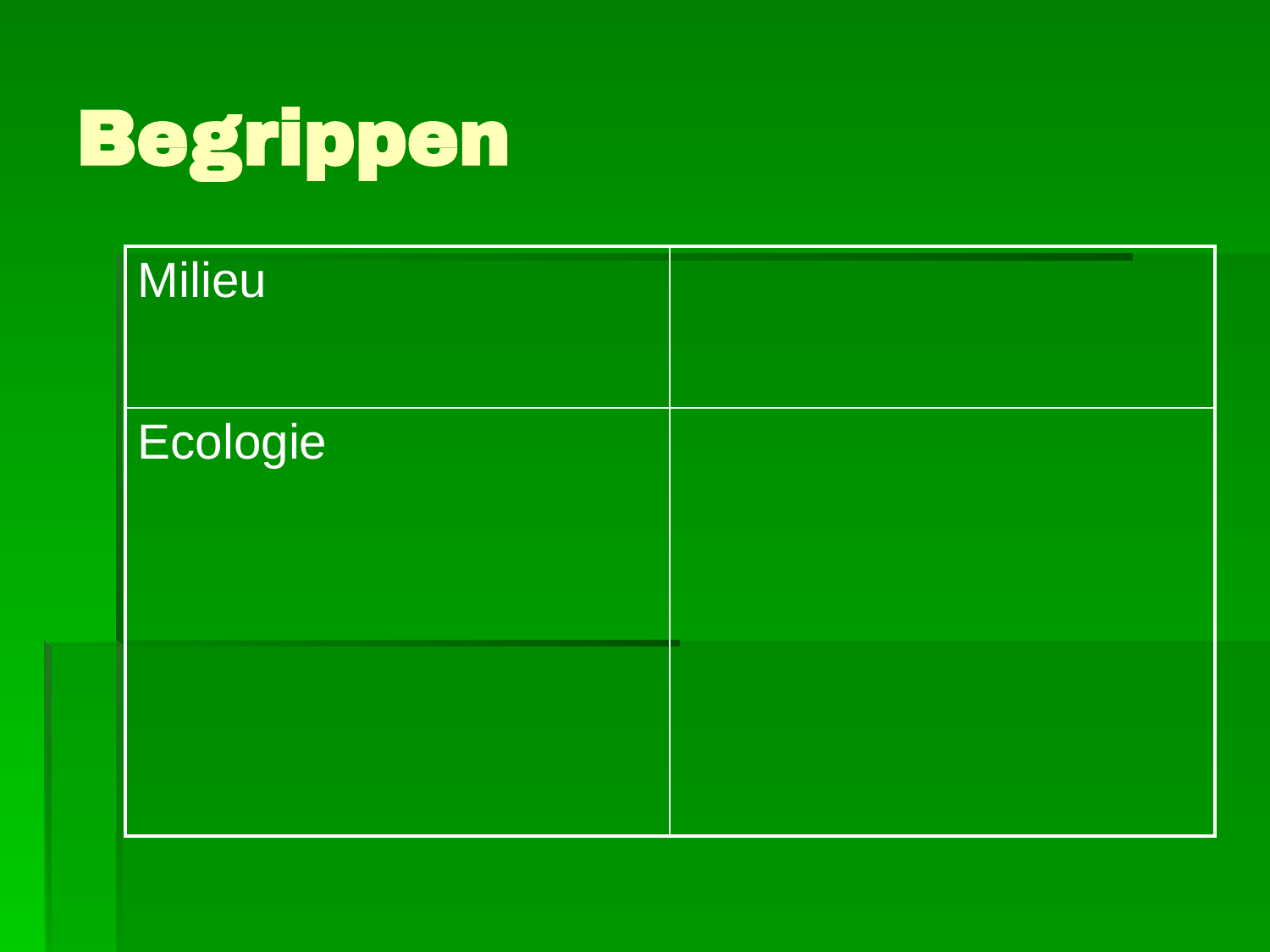

# Begrippen
| Milieu |  |
| --- | --- |
| Ecologie |  |